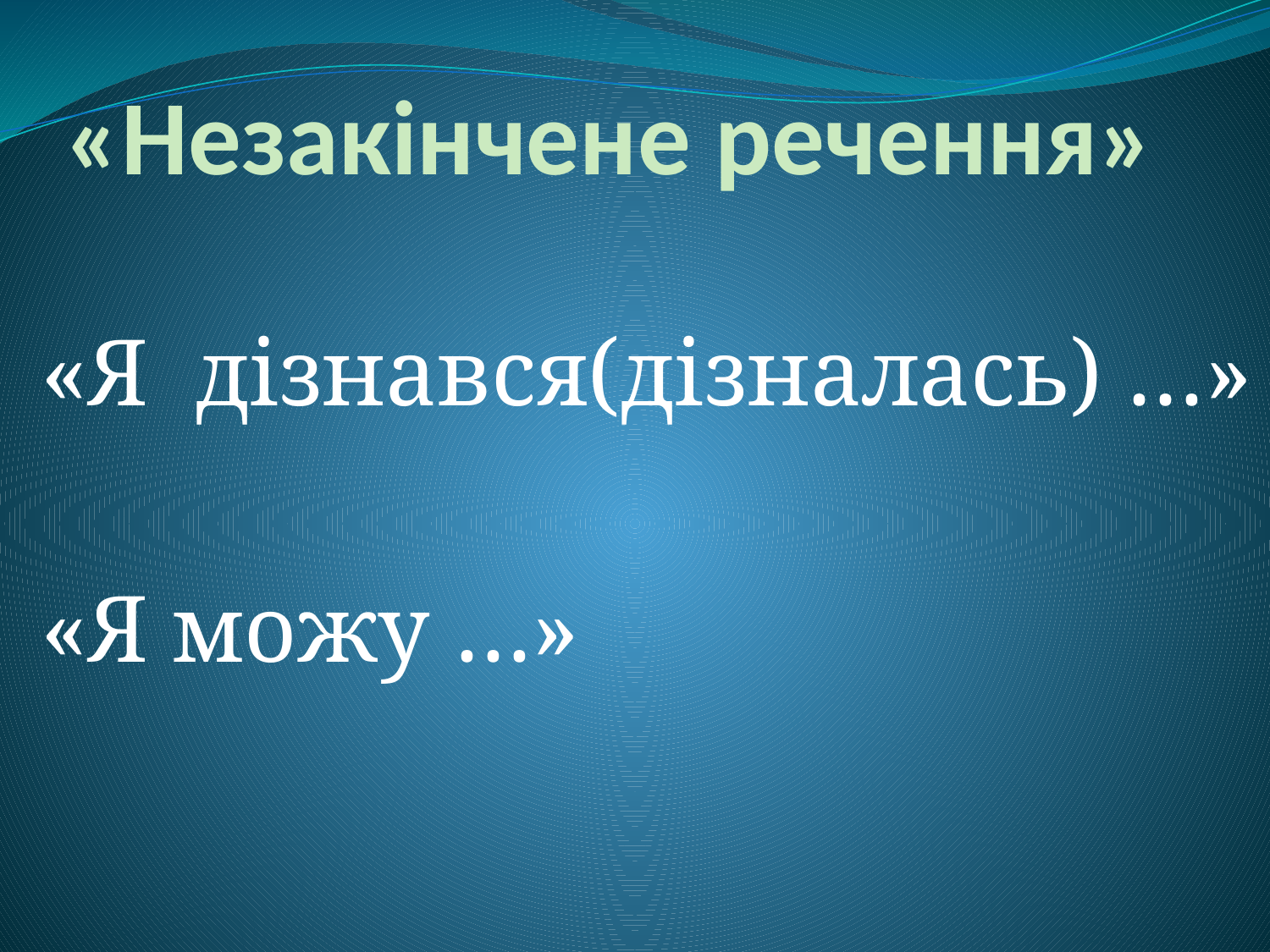

# «Незакінчене речення»

«Я  дізнався(дізналась) …»

«Я можу …»